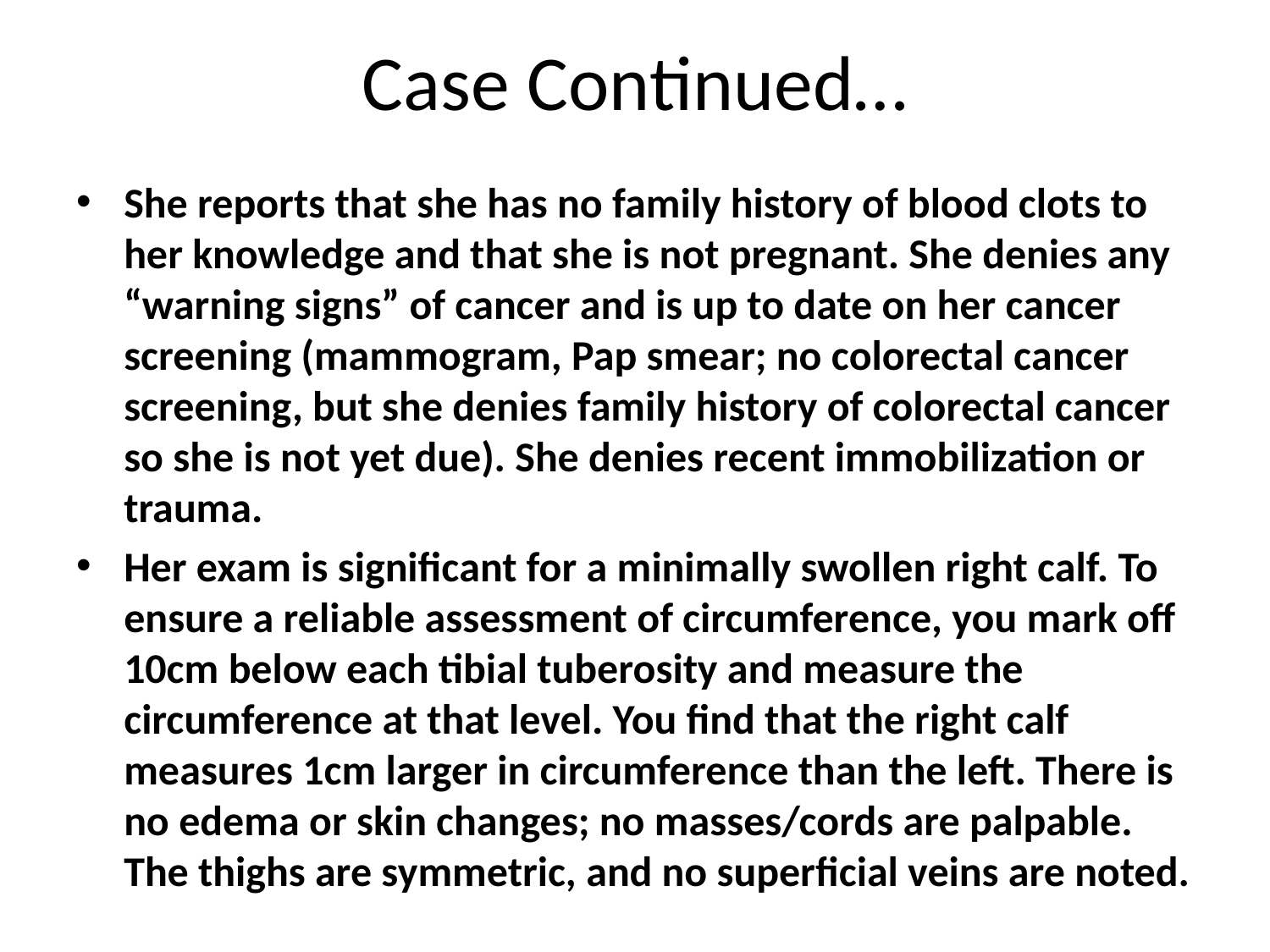

# Case Continued…
She reports that she has no family history of blood clots to her knowledge and that she is not pregnant. She denies any “warning signs” of cancer and is up to date on her cancer screening (mammogram, Pap smear; no colorectal cancer screening, but she denies family history of colorectal cancer so she is not yet due). She denies recent immobilization or trauma.
Her exam is significant for a minimally swollen right calf. To ensure a reliable assessment of circumference, you mark off 10cm below each tibial tuberosity and measure the circumference at that level. You find that the right calf measures 1cm larger in circumference than the left. There is no edema or skin changes; no masses/cords are palpable. The thighs are symmetric, and no superficial veins are noted.